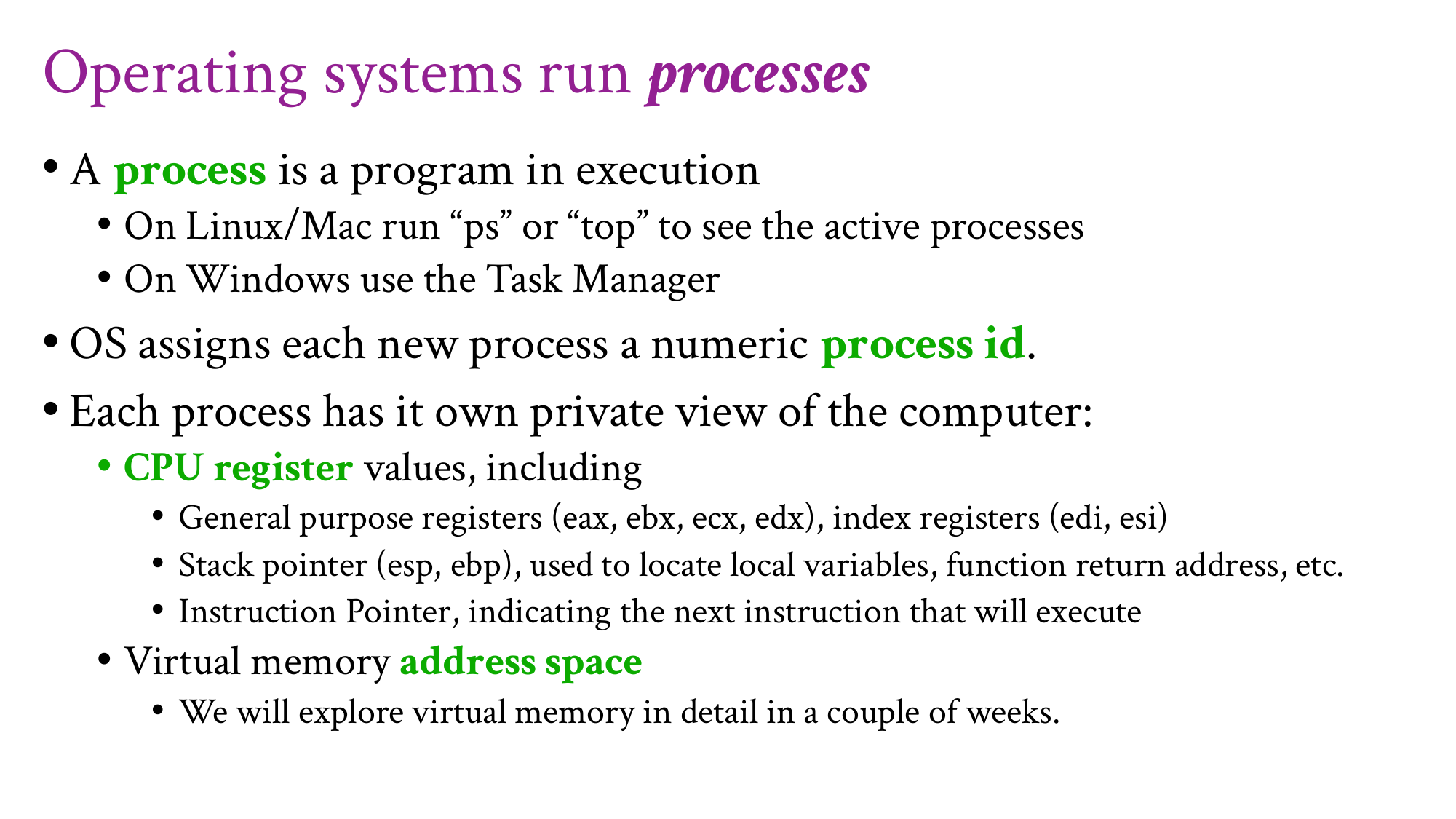

# Operating systems run processes
A process is a program in execution
On Linux/Mac run “ps” or “top” to see the active processes
On Windows use the Task Manager
OS assigns each new process a numeric process id.
Each process has it own private view of the computer:
CPU register values, including
General purpose registers (eax, ebx, ecx, edx), index registers (edi, esi)
Stack pointer (esp, ebp), used to locate local variables, function return address, etc.
Instruction Pointer, indicating the next instruction that will execute
Virtual memory address space
We will explore virtual memory in detail in a couple of weeks.